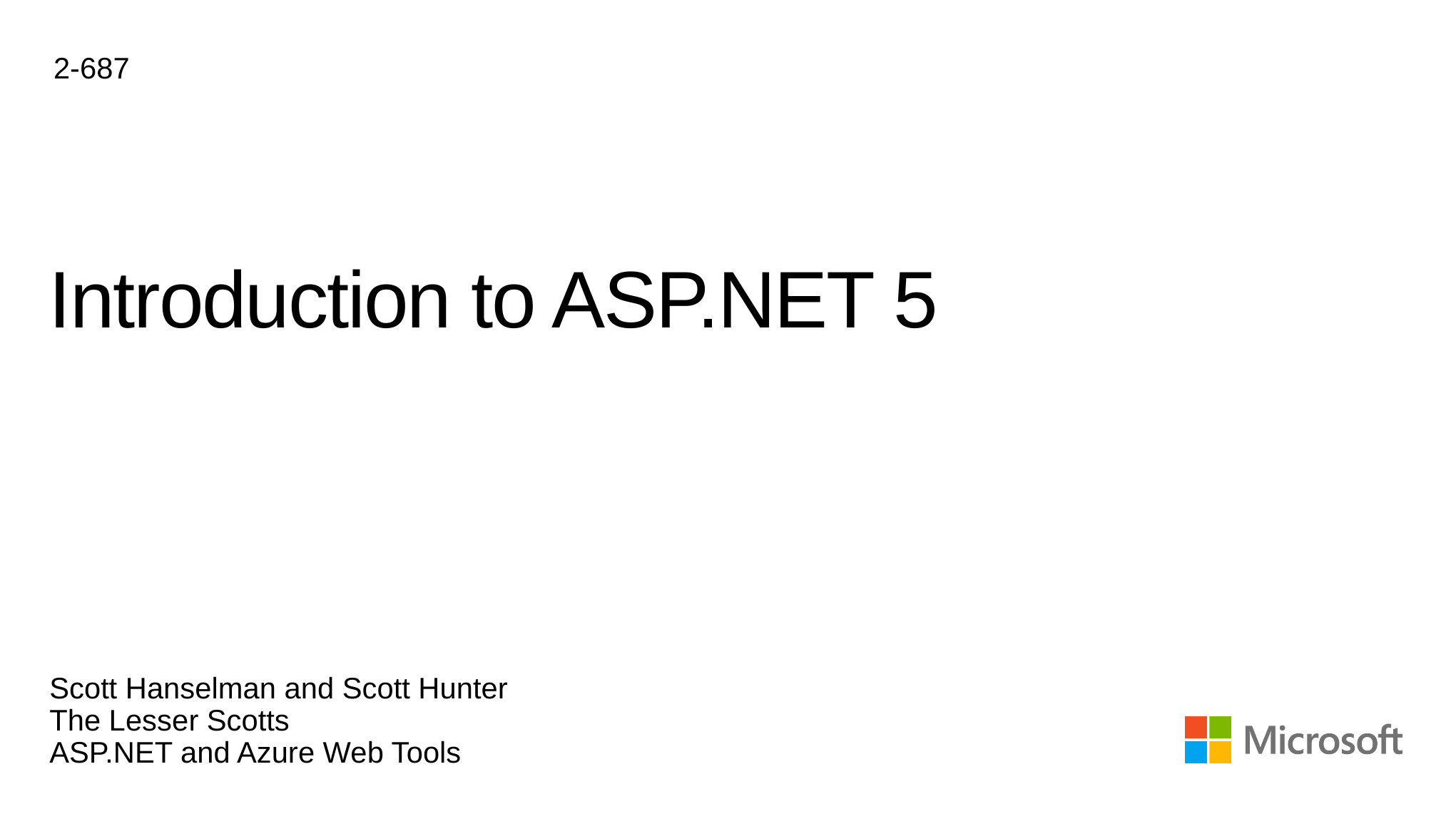

2-687
# Introduction to ASP.NET 5
Scott Hanselman and Scott Hunter
The Lesser Scotts
ASP.NET and Azure Web Tools